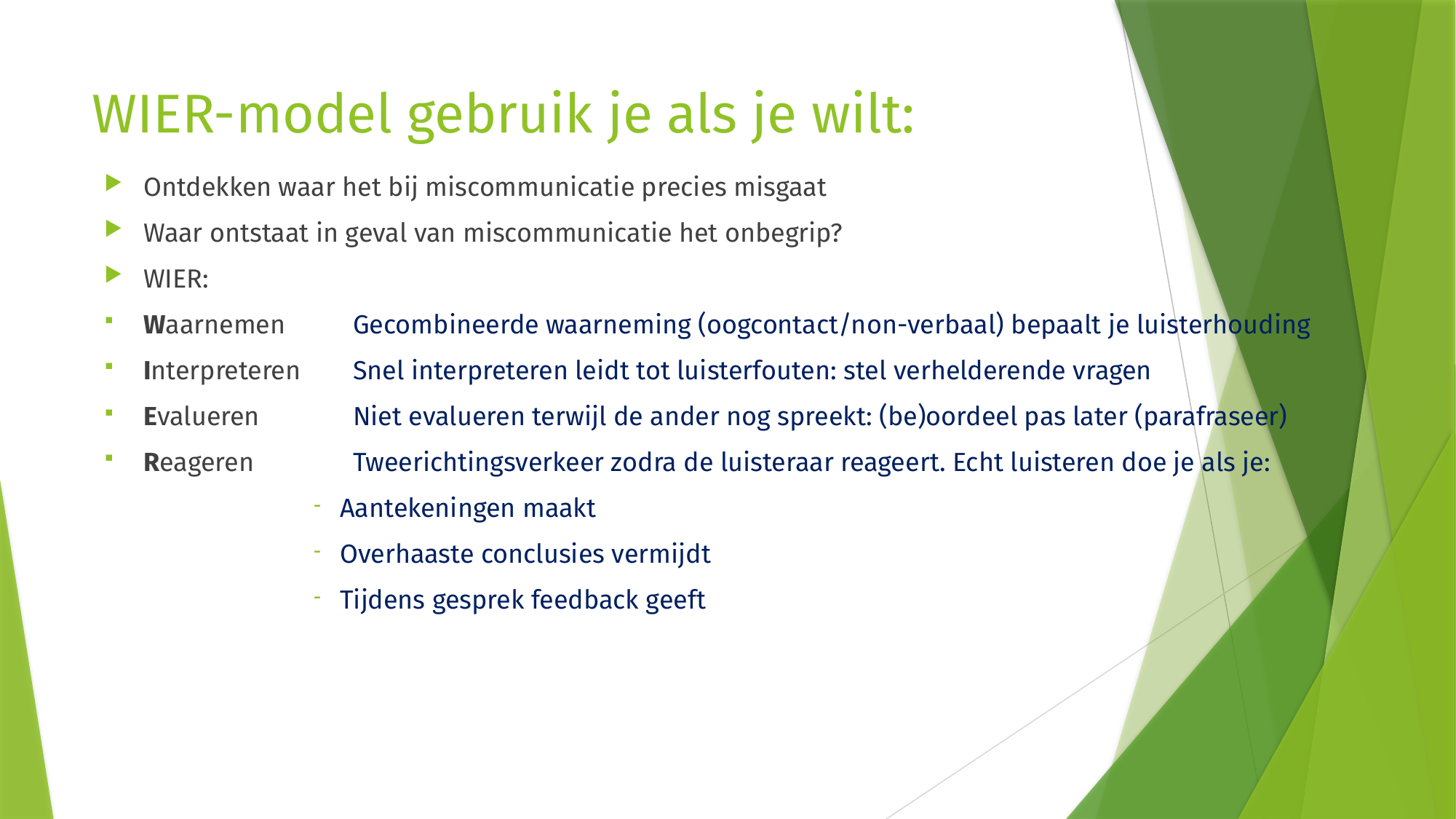

# WIER-model gebruik je als je wilt:
Ontdekken waar het bij miscommunicatie precies misgaat
Waar ontstaat in geval van miscommunicatie het onbegrip?
WIER:
Waarnemen	Gecombineerde waarneming (oogcontact/non-verbaal) bepaalt je luisterhouding
Interpreteren	Snel interpreteren leidt tot luisterfouten: stel verhelderende vragen
Evalueren		Niet evalueren terwijl de ander nog spreekt: (be)oordeel pas later (parafraseer)
Reageren		Tweerichtingsverkeer zodra de luisteraar reageert. Echt luisteren doe je als je:
Aantekeningen maakt
Overhaaste conclusies vermijdt
Tijdens gesprek feedback geeft